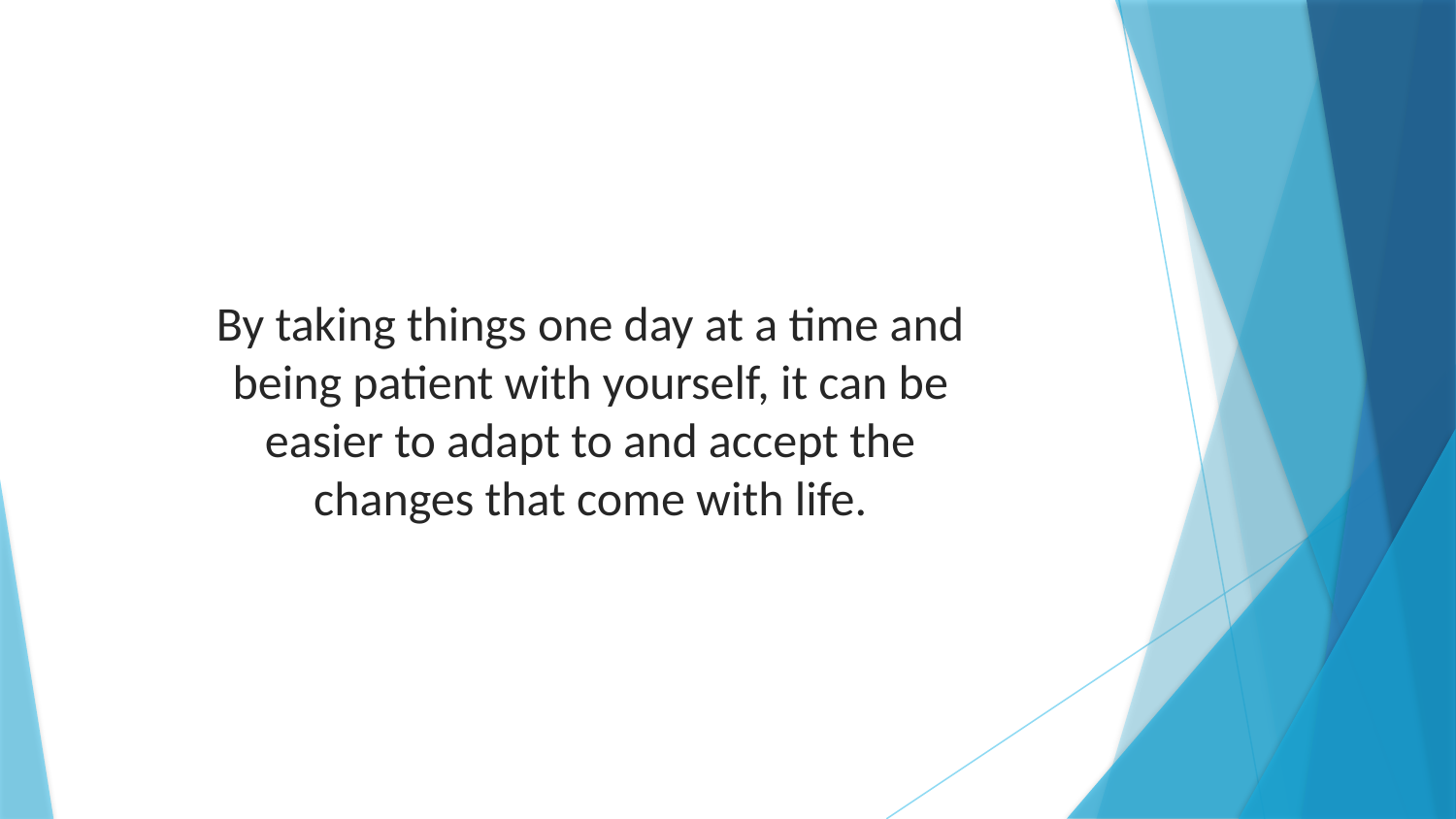

By taking things one day at a time and being patient with yourself, it can be easier to adapt to and accept the changes that come with life.